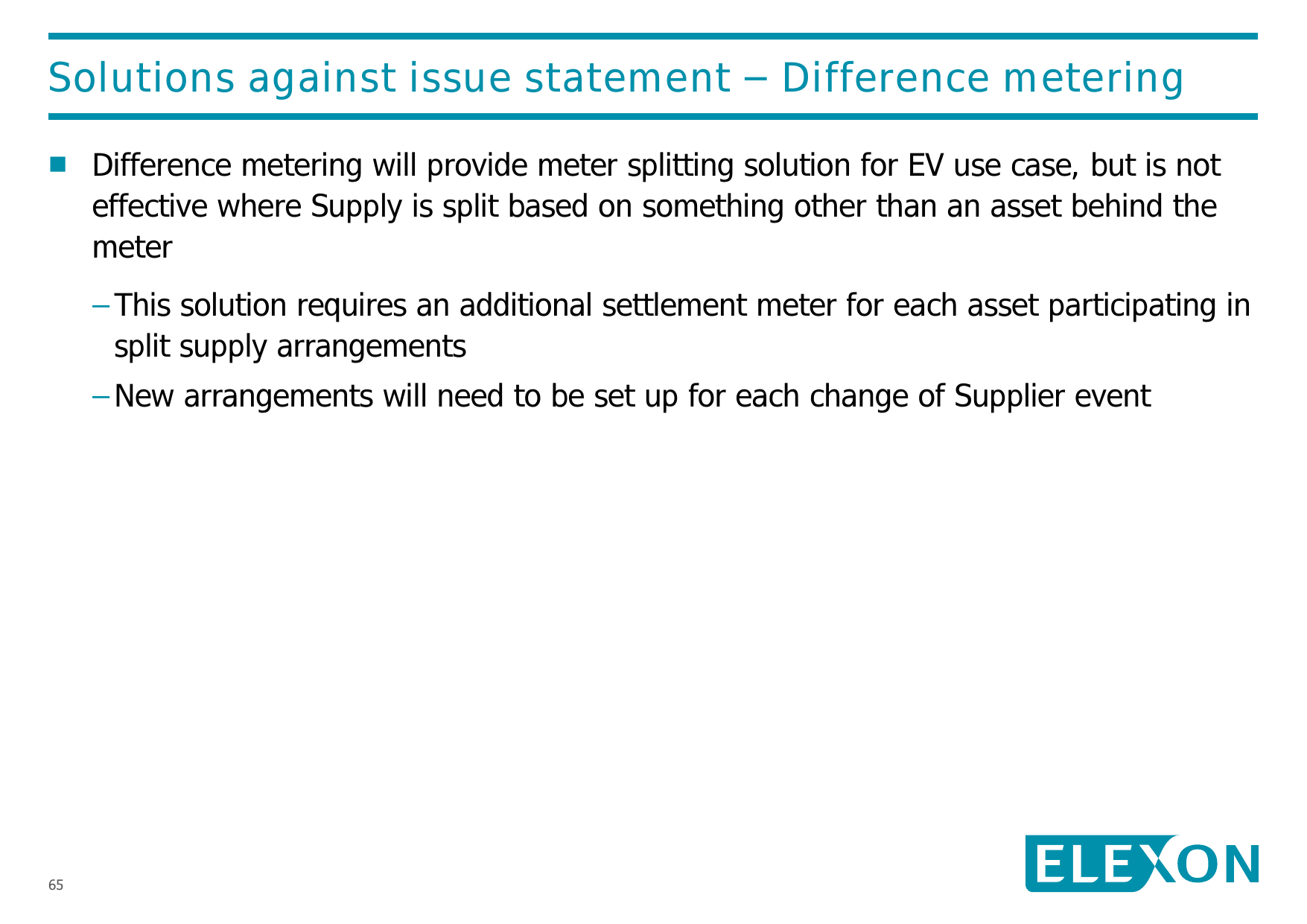

# Solutions against issue statement – Difference metering
Difference metering will provide meter splitting solution for EV use case, but is not effective where Supply is split based on something other than an asset behind the meter
This solution requires an additional settlement meter for each asset participating in split supply arrangements
New arrangements will need to be set up for each change of Supplier event

65